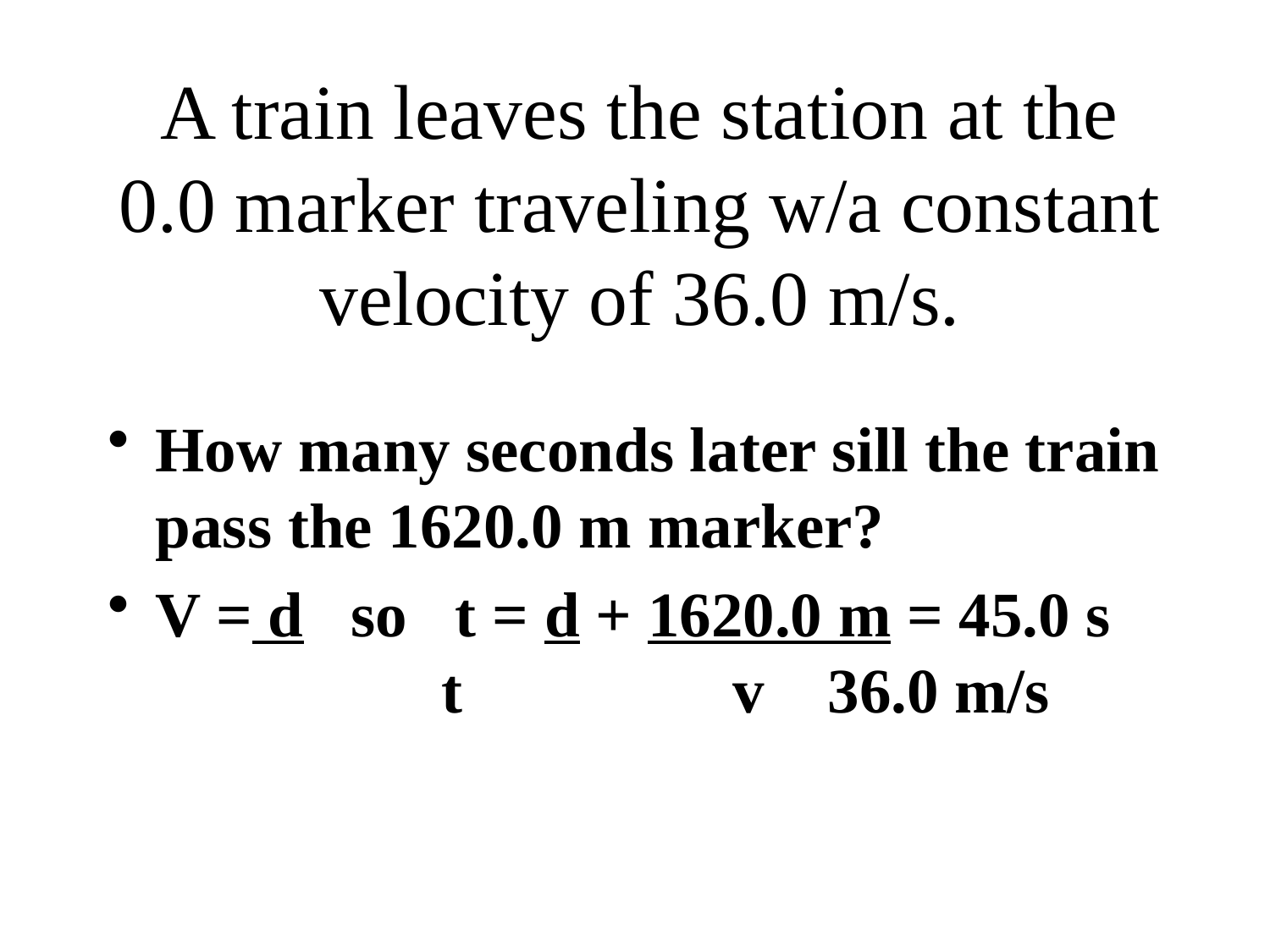

# A train leaves the station at the 0.0 marker traveling w/a constant velocity of 36.0 m/s.
How many seconds later sill the train pass the 1620.0 m marker?
V = d   so   t = d + 1620.0 m = 45.0 s		  t                 v    36.0 m/s